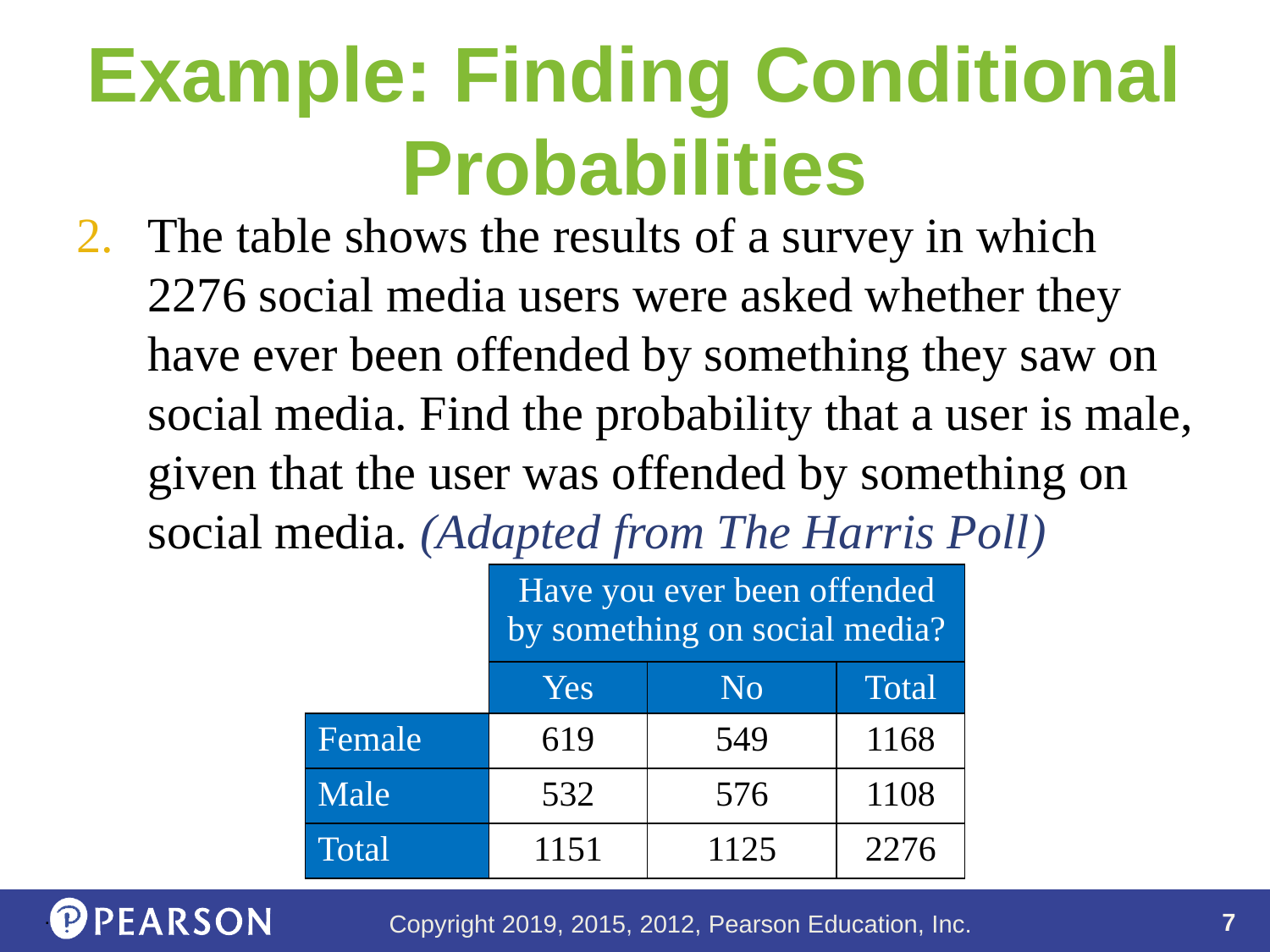

# Example: Finding Conditional Probabilities
The table shows the results of a survey in which 2276 social media users were asked whether they have ever been offended by something they saw on social media. Find the probability that a user is male, given that the user was offended by something on social media. (Adapted from The Harris Poll)
|  | Have you ever been offended by something on social media? |  |  |
| --- | --- | --- | --- |
|  | Yes | No | Total |
| Female | 619 | 549 | 1168 |
| Male | 532 | 576 | 1108 |
| Total | 1151 | 1125 | 2276 |
.